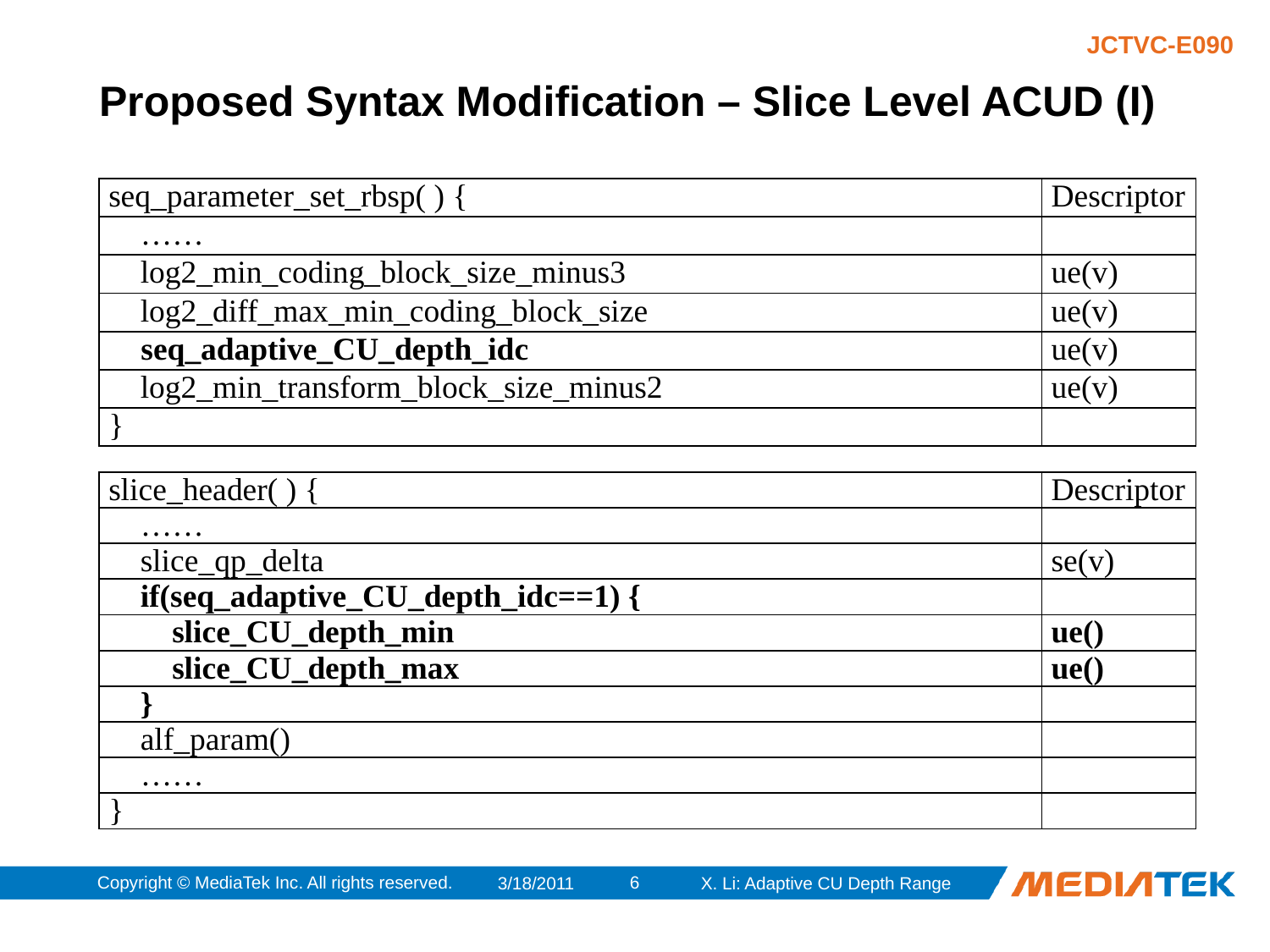

# Proposed Syntax Modification – Slice Level ACUD (I)
| seq\_parameter\_set\_rbsp( ) { | Descriptor |
| --- | --- |
| …… |  |
| log2\_min\_coding\_block\_size\_minus3 | ue(v) |
| log2\_diff\_max\_min\_coding\_block\_size | ue(v) |
| seq\_adaptive\_CU\_depth\_idc | ue(v) |
| log2\_min\_transform\_block\_size\_minus2 | ue(v) |
| } |  |
| slice\_header( ) { | Descriptor |
| --- | --- |
| …… |  |
| slice\_qp\_delta | se(v) |
| if(seq\_adaptive\_CU\_depth\_idc==1) { |  |
| slice\_CU\_depth\_min | ue() |
| slice\_CU\_depth\_max | ue() |
| } |  |
| alf\_param() |  |
| …… |  |
| } |  |
Copyright © MediaTek Inc. All rights reserved.
6
3/18/2011